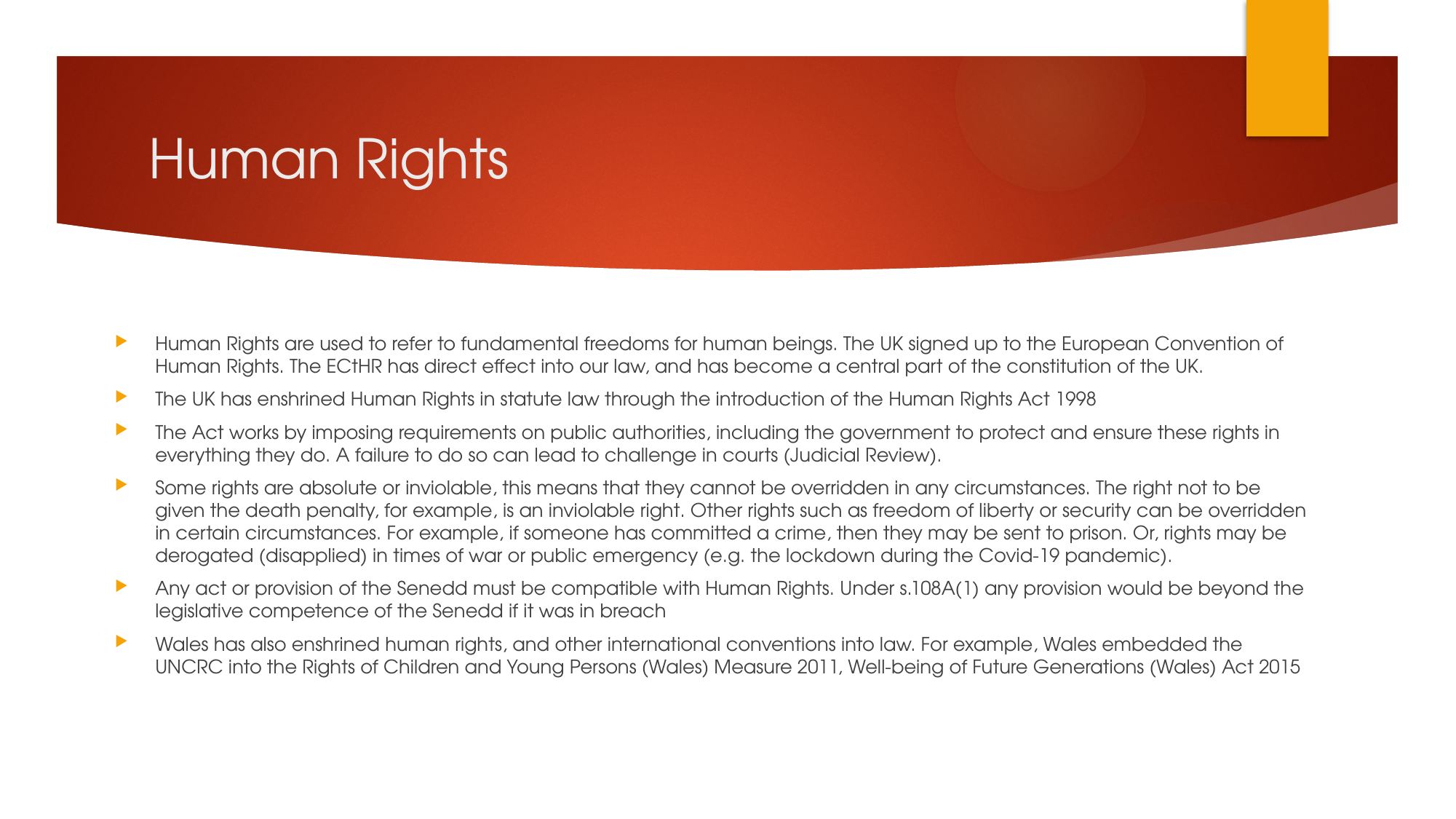

# Human Rights
Human Rights are used to refer to fundamental freedoms for human beings. The UK signed up to the European Convention of Human Rights. The ECtHR has direct effect into our law, and has become a central part of the constitution of the UK.
The UK has enshrined Human Rights in statute law through the introduction of the Human Rights Act 1998
The Act works by imposing requirements on public authorities, including the government to protect and ensure these rights in everything they do. A failure to do so can lead to challenge in courts (Judicial Review).
Some rights are absolute or inviolable, this means that they cannot be overridden in any circumstances. The right not to be given the death penalty, for example, is an inviolable right. Other rights such as freedom of liberty or security can be overridden in certain circumstances. For example, if someone has committed a crime, then they may be sent to prison. Or, rights may be derogated (disapplied) in times of war or public emergency (e.g. the lockdown during the Covid-19 pandemic).
Any act or provision of the Senedd must be compatible with Human Rights. Under s.108A(1) any provision would be beyond the legislative competence of the Senedd if it was in breach
Wales has also enshrined human rights, and other international conventions into law. For example, Wales embedded the UNCRC into the Rights of Children and Young Persons (Wales) Measure 2011, Well-being of Future Generations (Wales) Act 2015